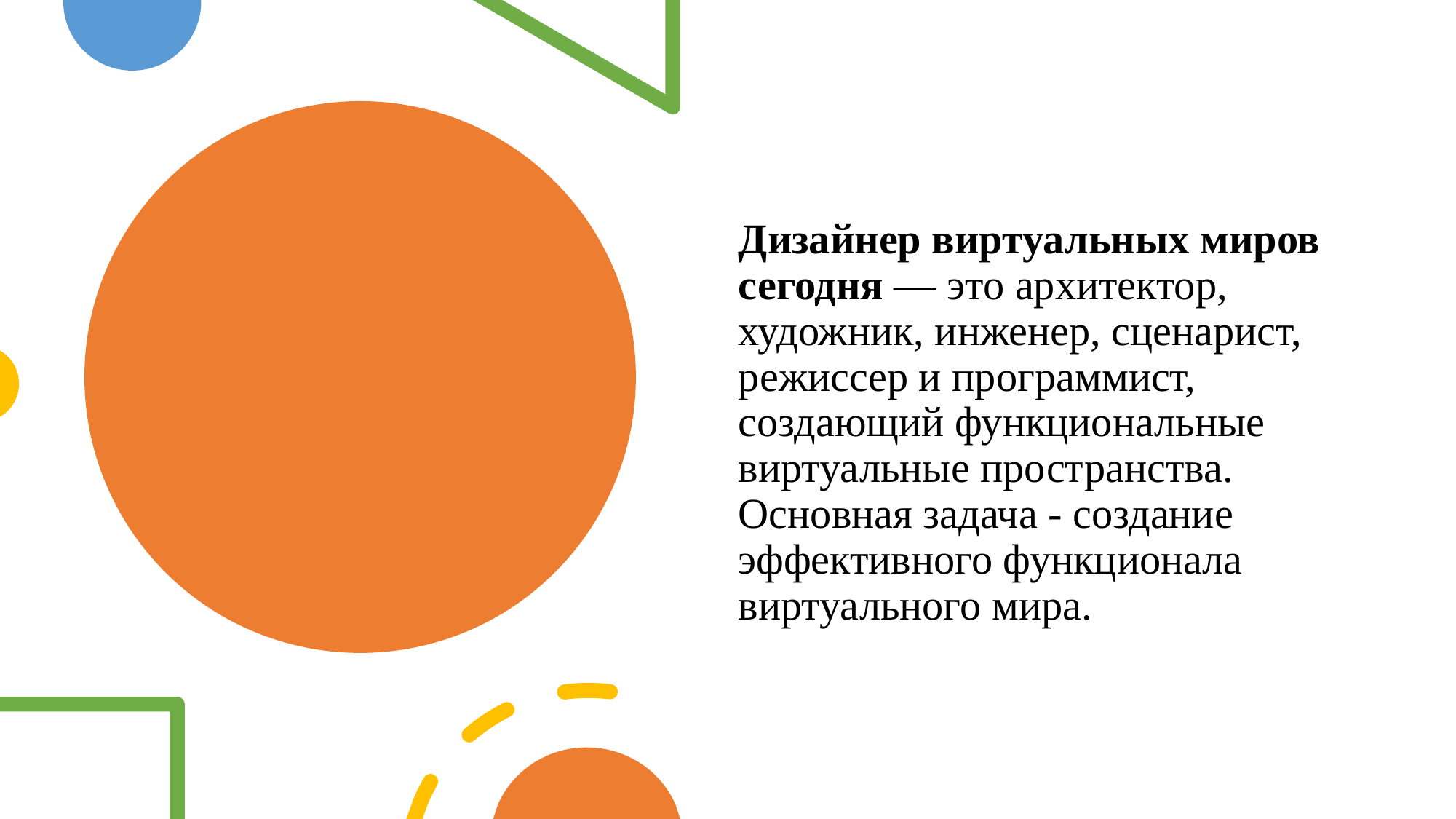

Дизайнер виртуальных миров сегодня — это архитектор, художник, инженер, сценарист, режиссер и программист, создающий функциональные виртуальные пространства. Основная задача - создание эффективного функционала виртуального мира.